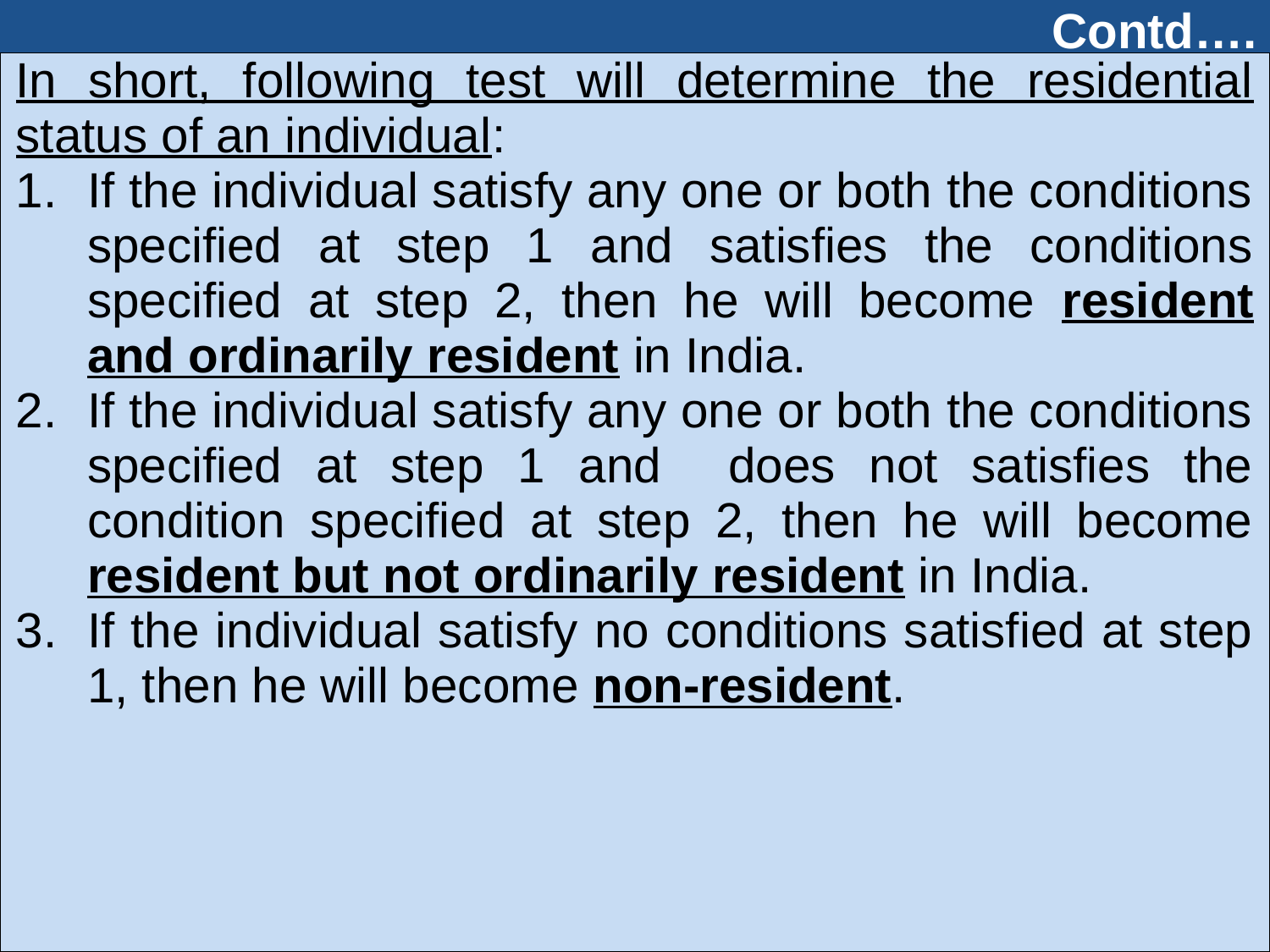

# Contd….

| In short, following test will determine the residential status of an individual: If the individual satisfy any one or both the conditions specified at step 1 and satisfies the conditions specified at step 2, then he will become resident and ordinarily resident in India. If the individual satisfy any one or both the conditions specified at step 1 and does not satisfies the condition specified at step 2, then he will become resident but not ordinarily resident in India. If the individual satisfy no conditions satisfied at step 1, then he will become non-resident. |
| --- |
151